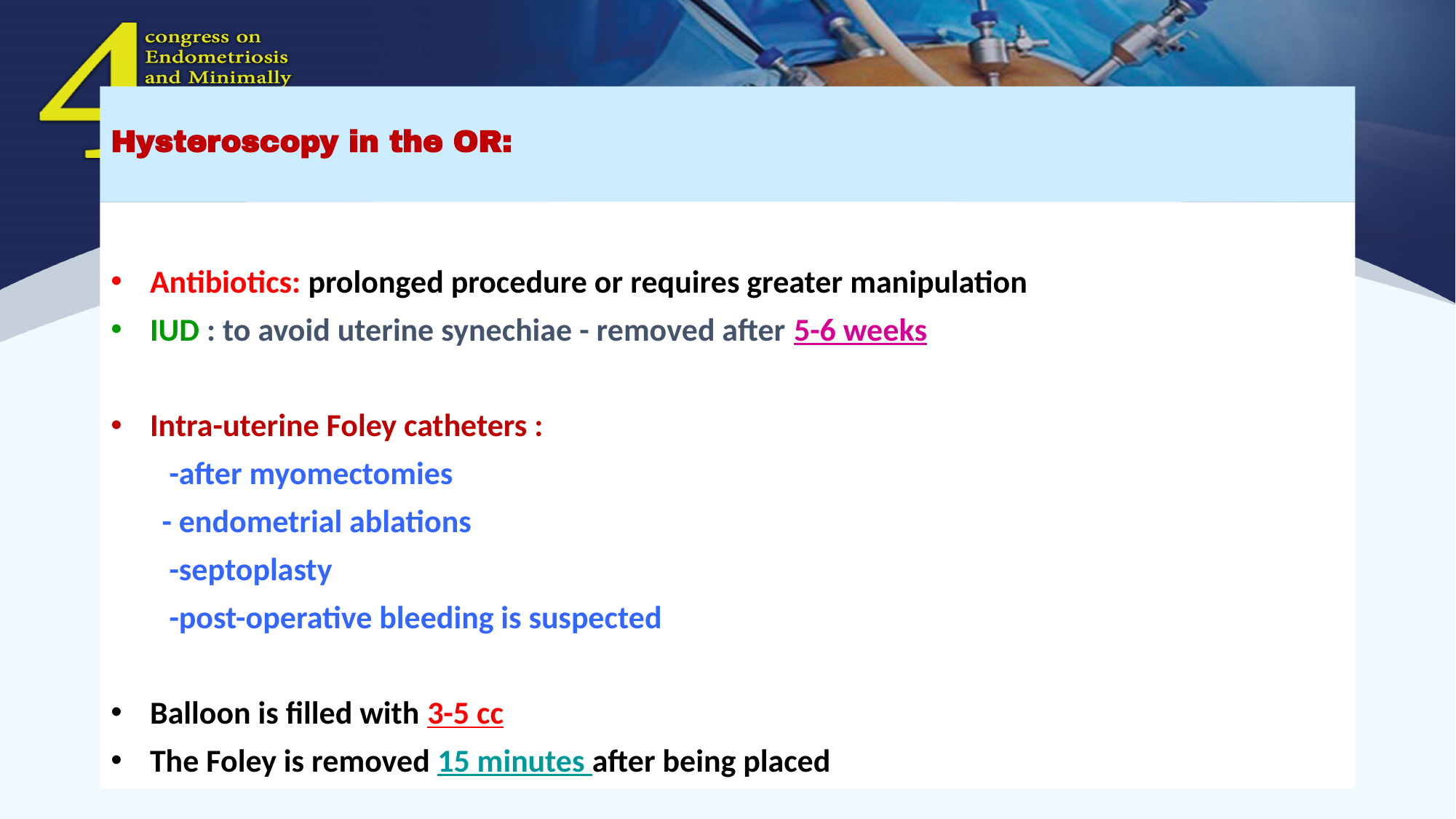

# Hysteroscopy in the OR:

Antibiotics: prolonged procedure or requires greater manipulation
IUD : to avoid uterine synechiae - removed after 5-6 weeks

Intra-uterine Foley catheters :
        -after myomectomies
       - endometrial ablations
        -septoplasty
        -post-operative bleeding is suspected

Balloon is filled with 3-5 cc
The Foley is removed 15 minutes after being placed